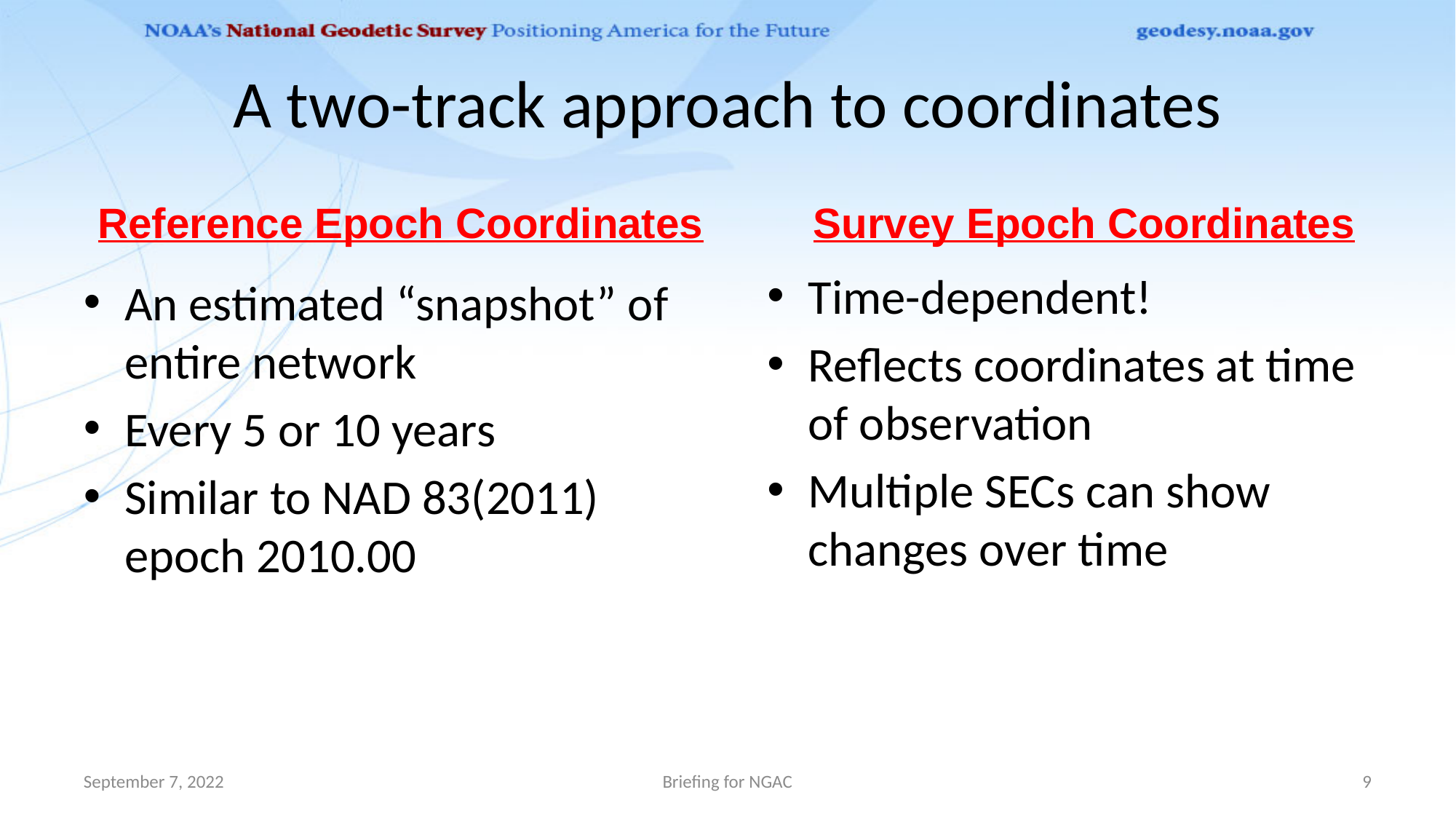

# A two-track approach to coordinates
Reference Epoch Coordinates
Survey Epoch Coordinates
Time-dependent!
Reflects coordinates at time of observation
Multiple SECs can show changes over time

An estimated “snapshot” of entire network
Every 5 or 10 years
Similar to NAD 83(2011) epoch 2010.00

September 7, 2022
Briefing for NGAC
9